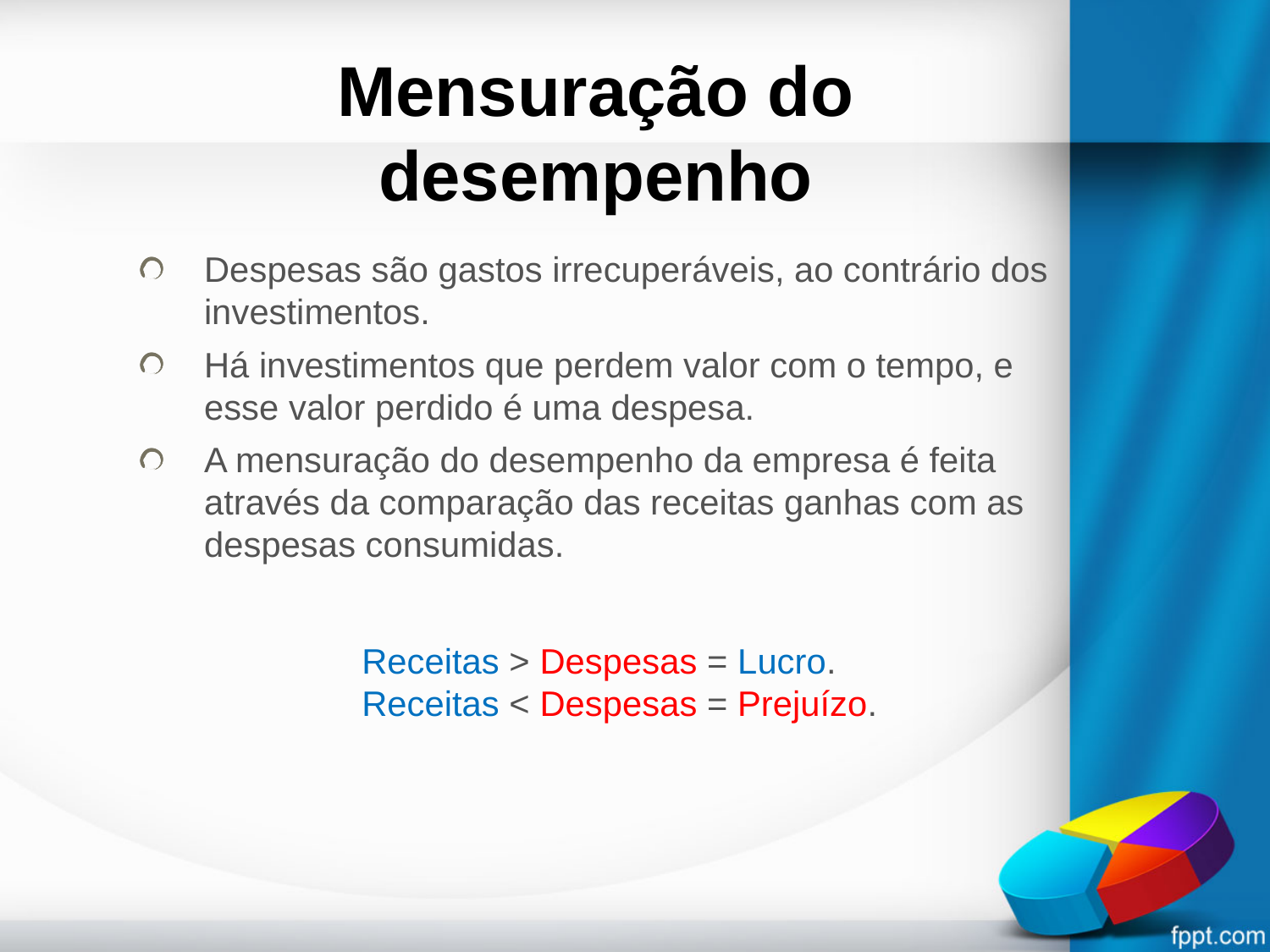

# Mensuração do desempenho
Despesas são gastos irrecuperáveis, ao contrário dos investimentos.
Há investimentos que perdem valor com o tempo, e esse valor perdido é uma despesa.
A mensuração do desempenho da empresa é feita através da comparação das receitas ganhas com as despesas consumidas.

Receitas > Despesas = Lucro.
Receitas < Despesas = Prejuízo.